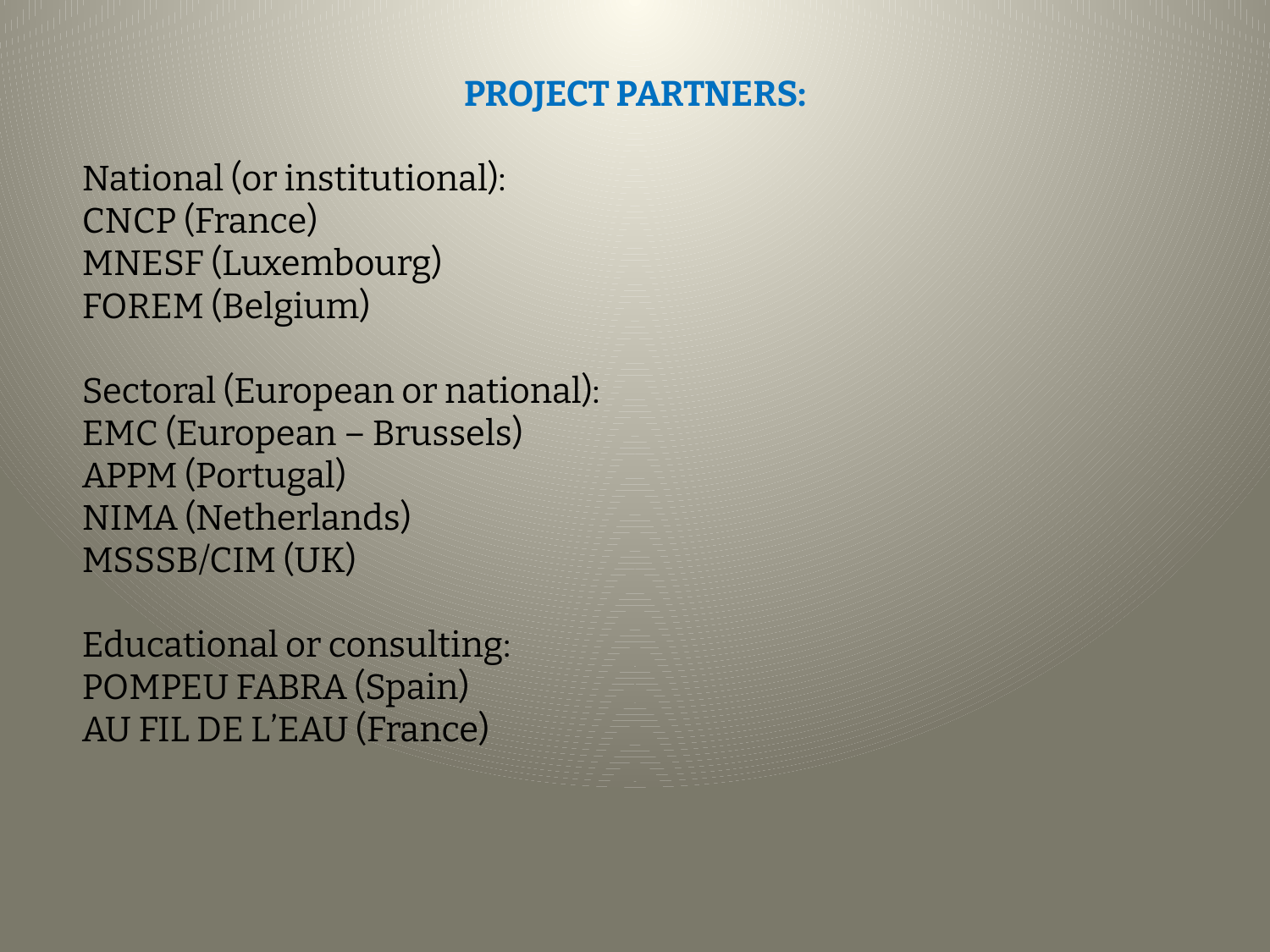

PROJECT PARTNERS:

National (or institutional):
CNCP (France)
MNESF (Luxembourg)
FOREM (Belgium)

Sectoral (European or national):
EMC (European – Brussels)
APPM (Portugal)
NIMA (Netherlands)
MSSSB/CIM (UK)

Educational or consulting:
POMPEU FABRA (Spain)
AU FIL DE L’EAU (France)